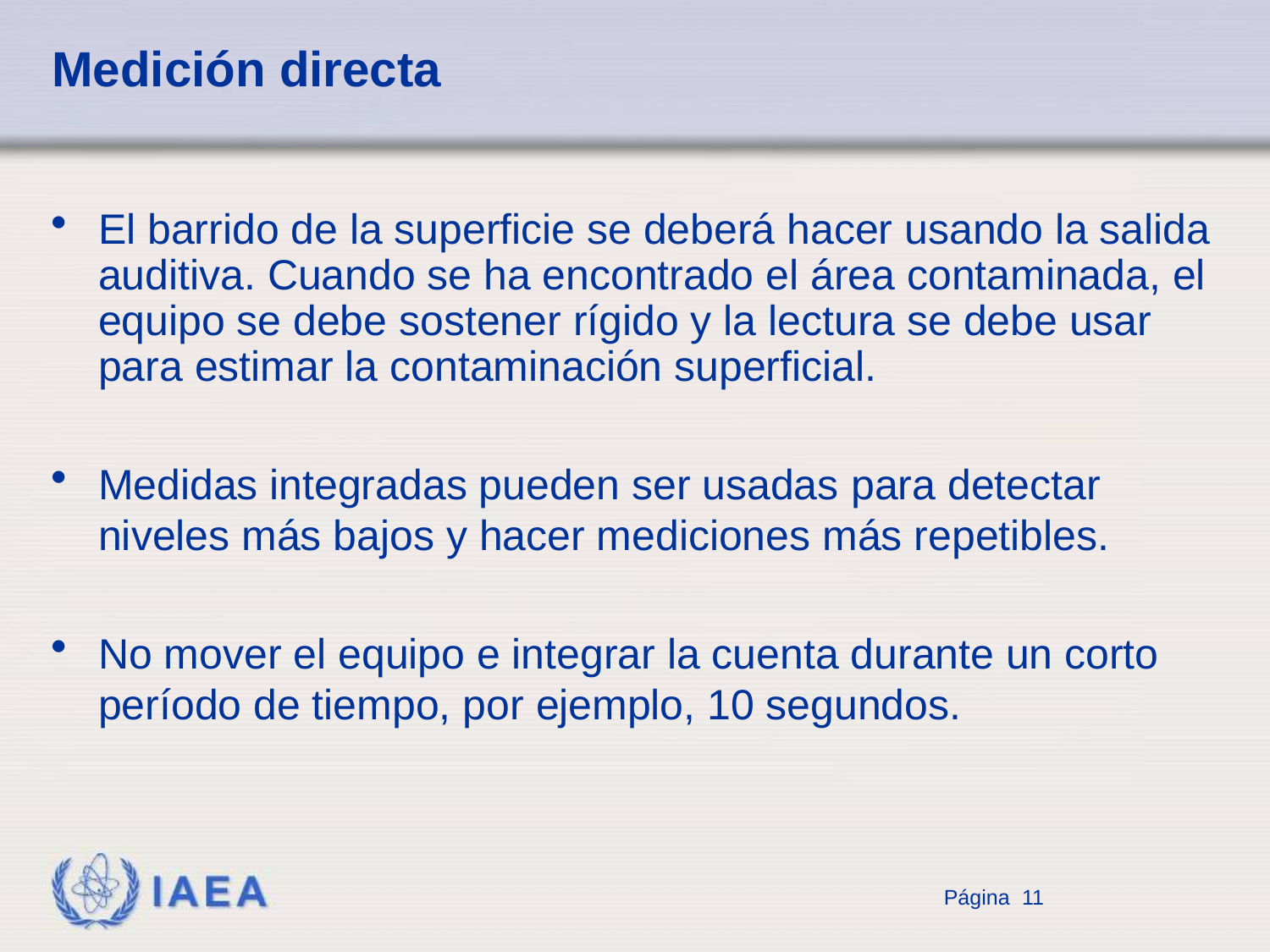

# Medición directa
El barrido de la superficie se deberá hacer usando la salida auditiva. Cuando se ha encontrado el área contaminada, el equipo se debe sostener rígido y la lectura se debe usar para estimar la contaminación superficial.

Medidas integradas pueden ser usadas para detectar niveles más bajos y hacer mediciones más repetibles.

No mover el equipo e integrar la cuenta durante un corto período de tiempo, por ejemplo, 10 segundos.